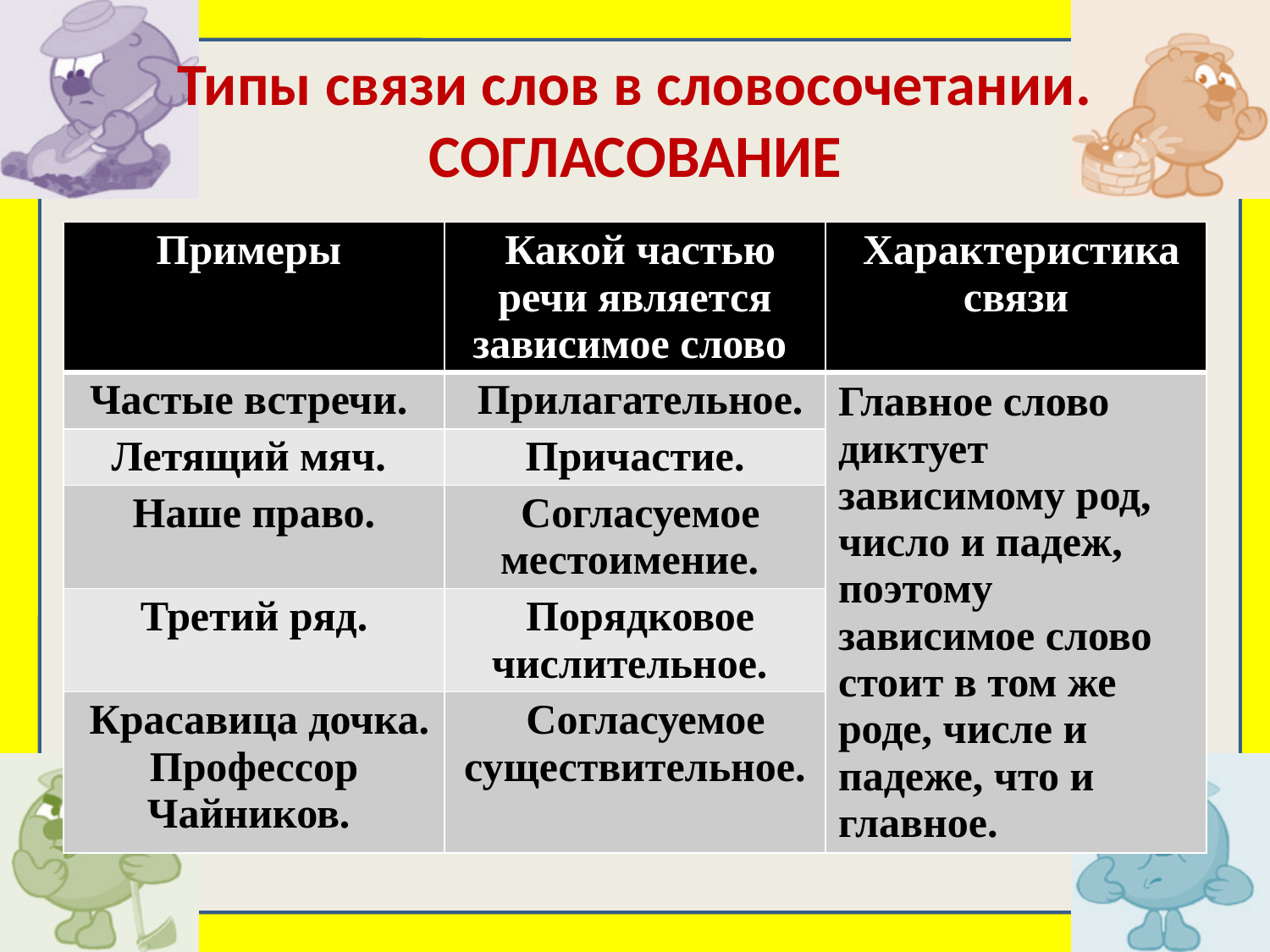

# Типы связи слов в словосочетании. СОГЛАСОВАНИЕ
| Примеры | Какой частью речи является зависимое слово | Характеристика связи |
| --- | --- | --- |
| Частые встречи. | Прилагательное. | Главное слово диктует зависимому род, число и падеж, поэтому зависимое слово стоит в том же роде, числе и падеже, что и главное. |
| Летящий мяч. | Причастие. |  |
| Наше право. | Согласуемое местоимение. |  |
| Третий ряд. | Порядковое числительное. |  |
| Красавица дочка. Профессор Чайников. | Согласуемое существительное. |  |